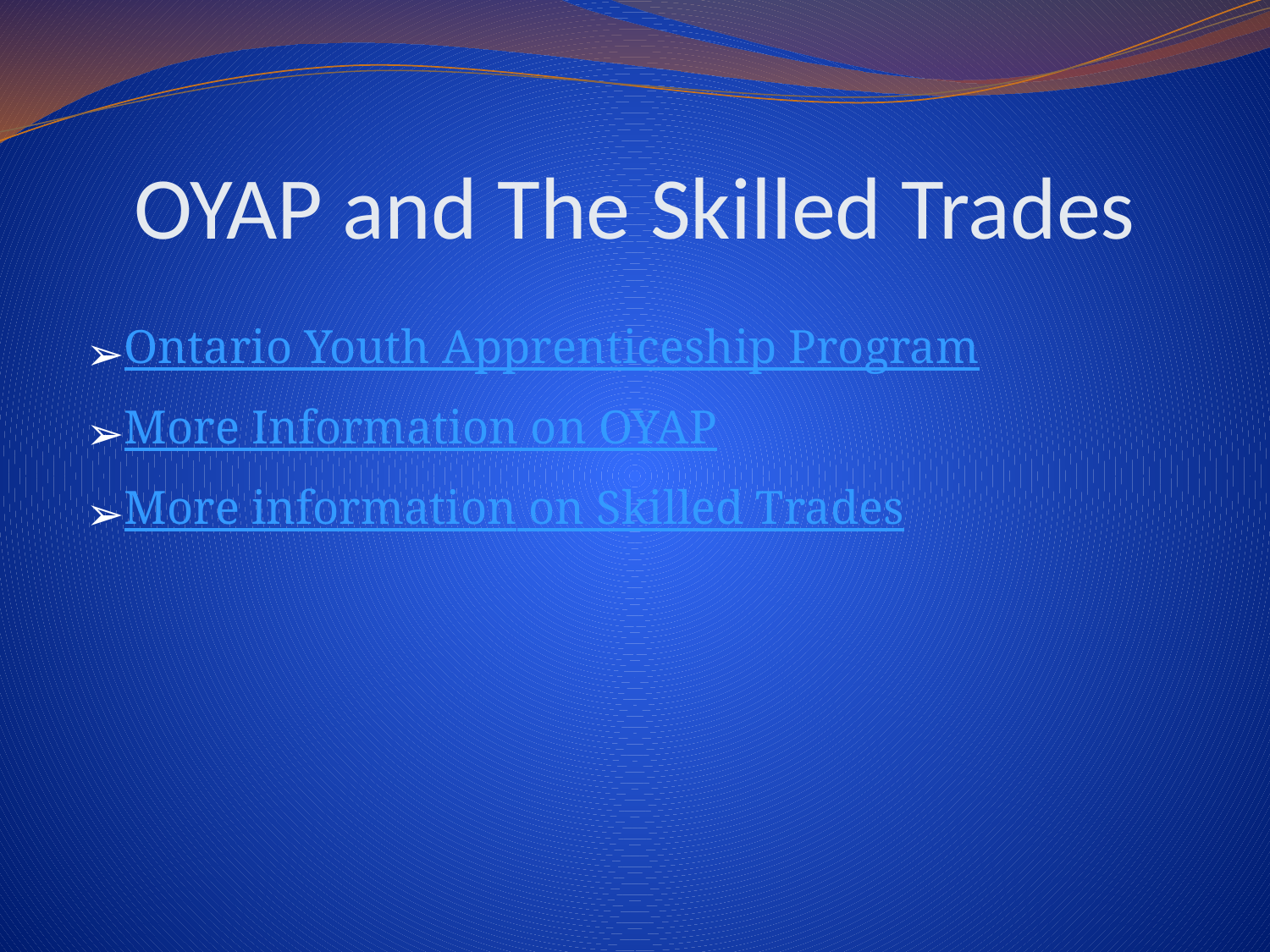

# OYAP and The Skilled Trades

Ontario Youth Apprenticeship Program
More Information on OYAP
More information on Skilled Trades